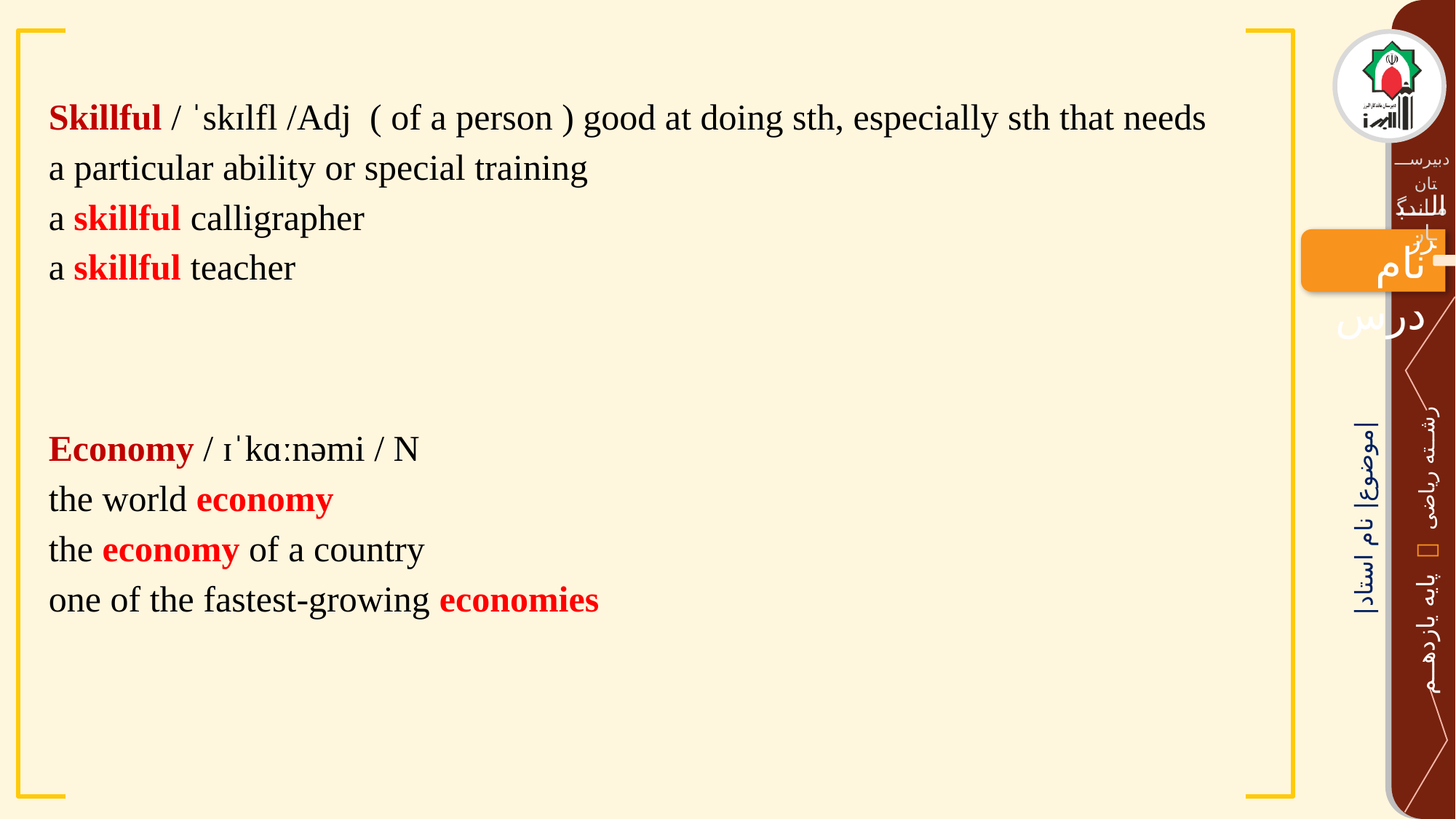

Skillful / ˈskɪlfl /Adj  ( of a person ) good at doing sth, especially sth that needs a particular ability or special training
a skillful calligrapher
a skillful teacher
Economy / ɪˈkɑːnəmi / N
the world economy
the economy of a country
one of the fastest-growing economies